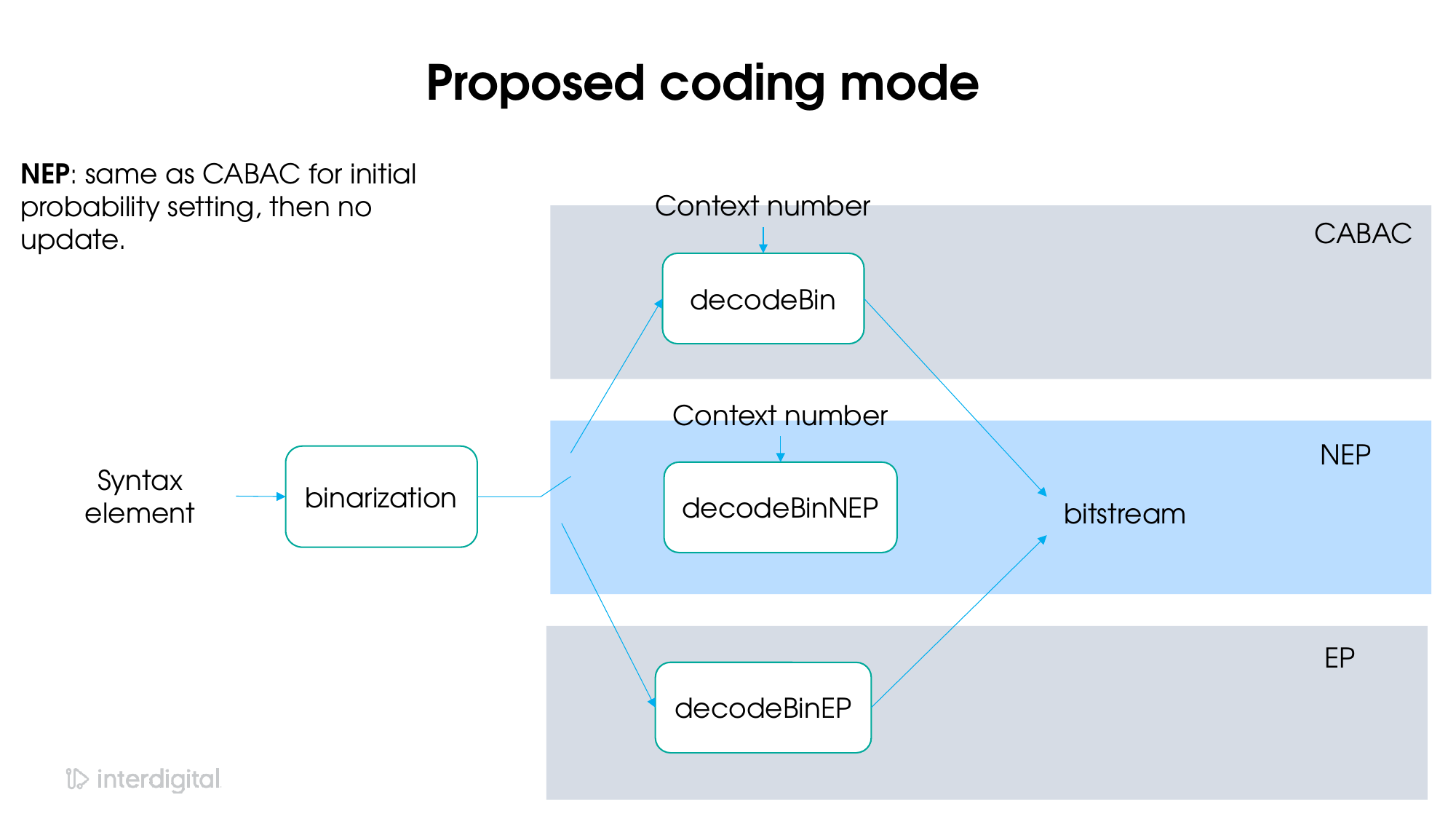

# Proposed coding mode
NEP: same as CABAC for initial probability setting, then no update.
Context number

CABAC
decodeBin
Context number

NEP
binarization
Syntax element
decodeBinNEP
bitstream

EP
decodeBinEP